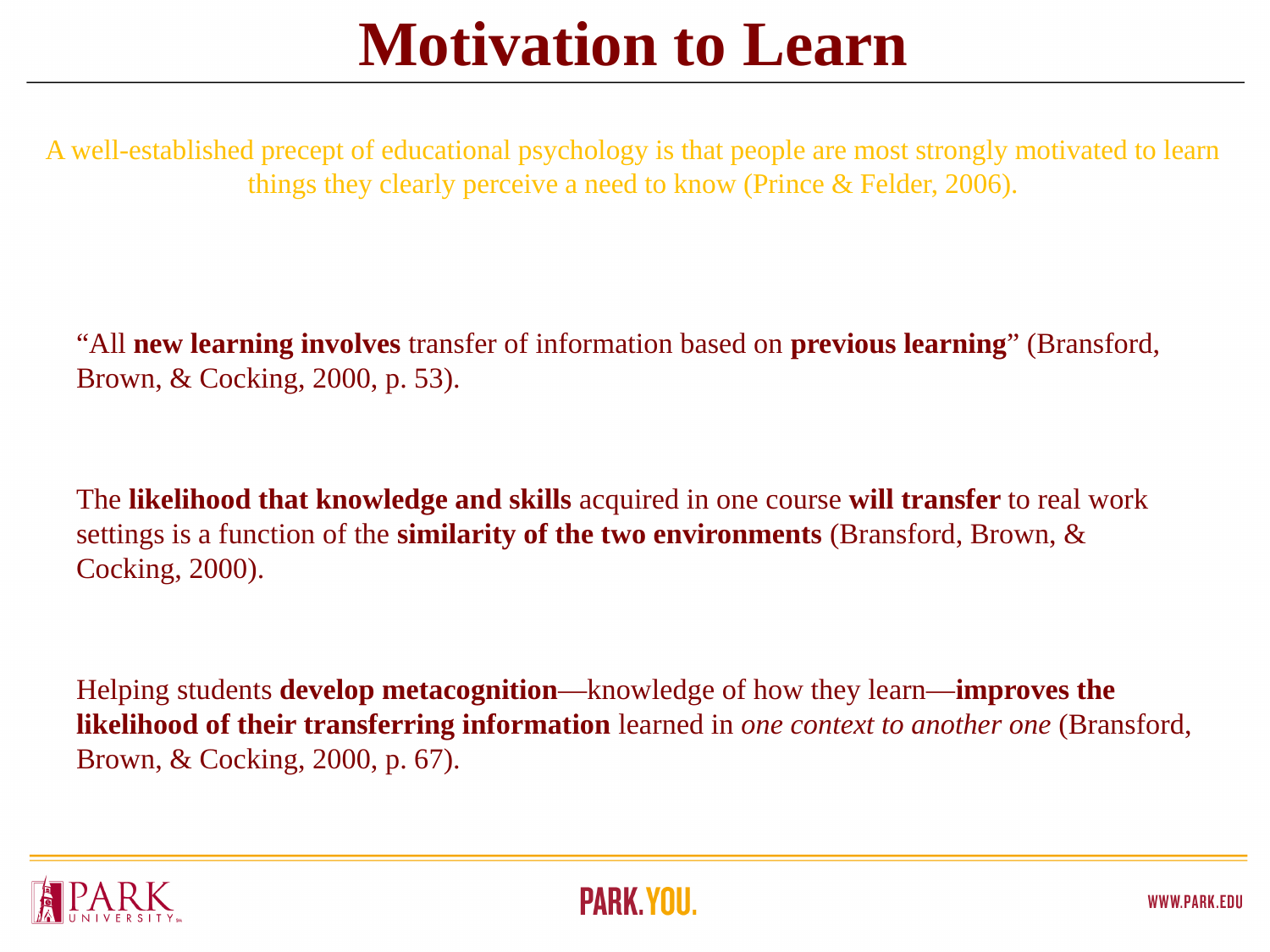

# Motivation to Learn
A well-established precept of educational psychology is that people are most strongly motivated to learn things they clearly perceive a need to know (Prince & Felder, 2006).

“All new learning involves transfer of information based on previous learning” (Bransford, Brown, & Cocking, 2000, p. 53).

The likelihood that knowledge and skills acquired in one course will transfer to real work settings is a function of the similarity of the two environments (Bransford, Brown, & Cocking, 2000).

Helping students develop metacognition—knowledge of how they learn—improves the likelihood of their transferring information learned in one context to another one (Bransford, Brown, & Cocking, 2000, p. 67).